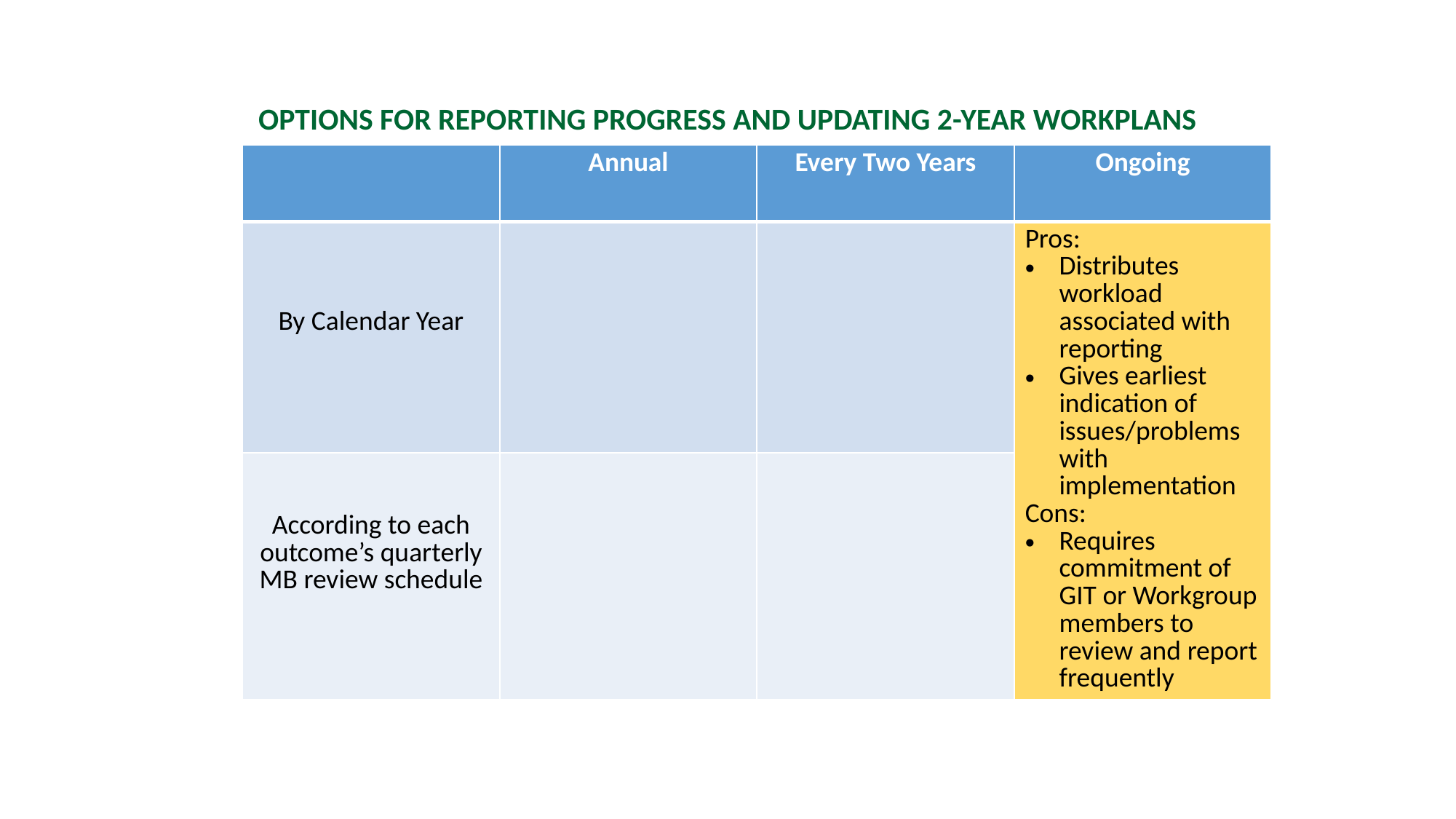

OPTIONS FOR REPORTING PROGRESS AND UPDATING 2-YEAR WORKPLANS
|  | Annual | Every Two Years | Ongoing |
| --- | --- | --- | --- |
| By Calendar Year |  |  | Pros: Distributes workload associated with reporting Gives earliest indication of issues/problems with implementation Cons: Requires commitment of GIT or Workgroup members to review and report frequently |
| According to each outcome’s quarterly MB review schedule |  |  |  |